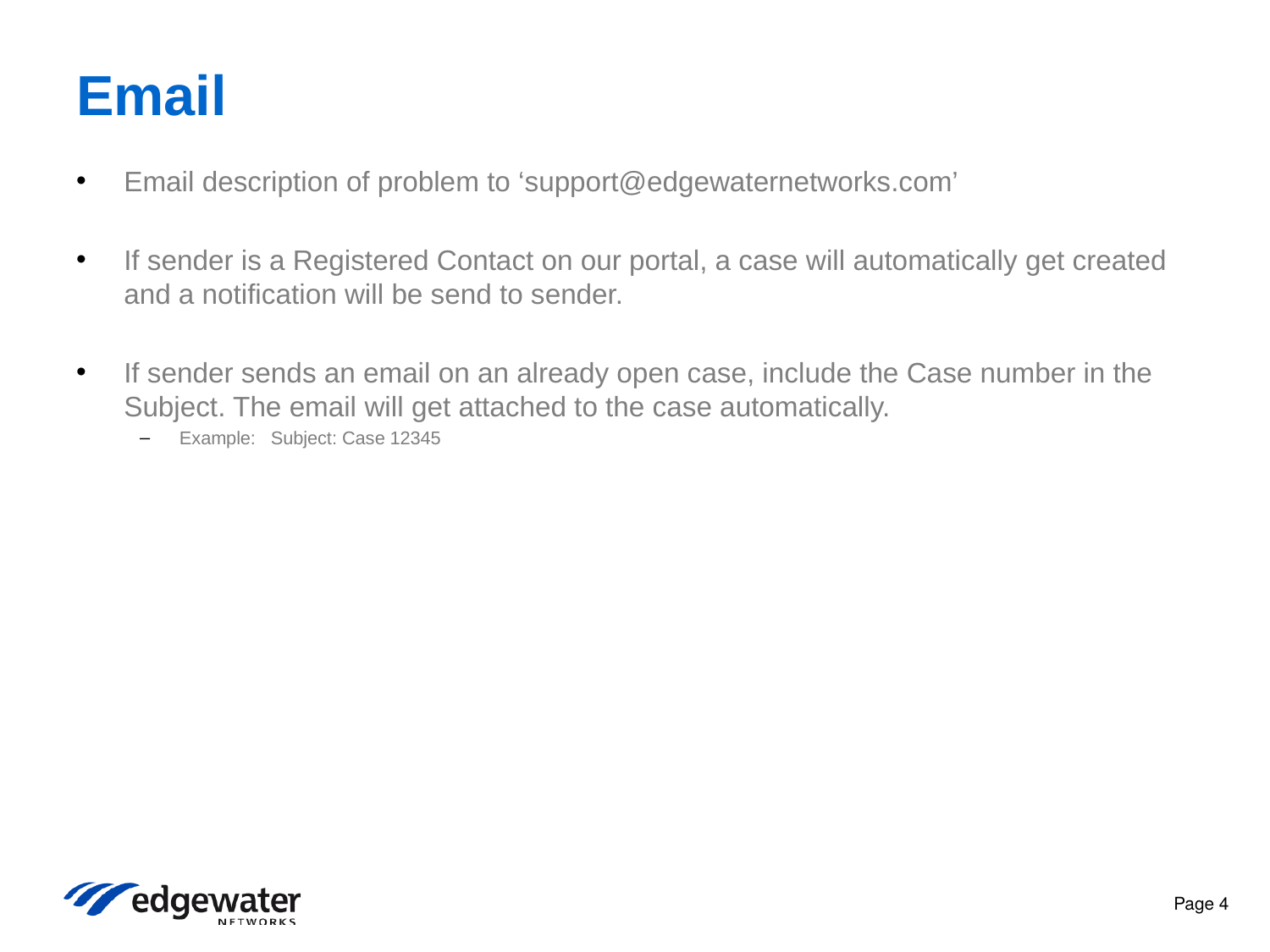

# Email
Email description of problem to ‘support@edgewaternetworks.com’

If sender is a Registered Contact on our portal, a case will automatically get created and a notification will be send to sender.

If sender sends an email on an already open case, include the Case number in the Subject. The email will get attached to the case automatically.
Example:   Subject: Case 12345